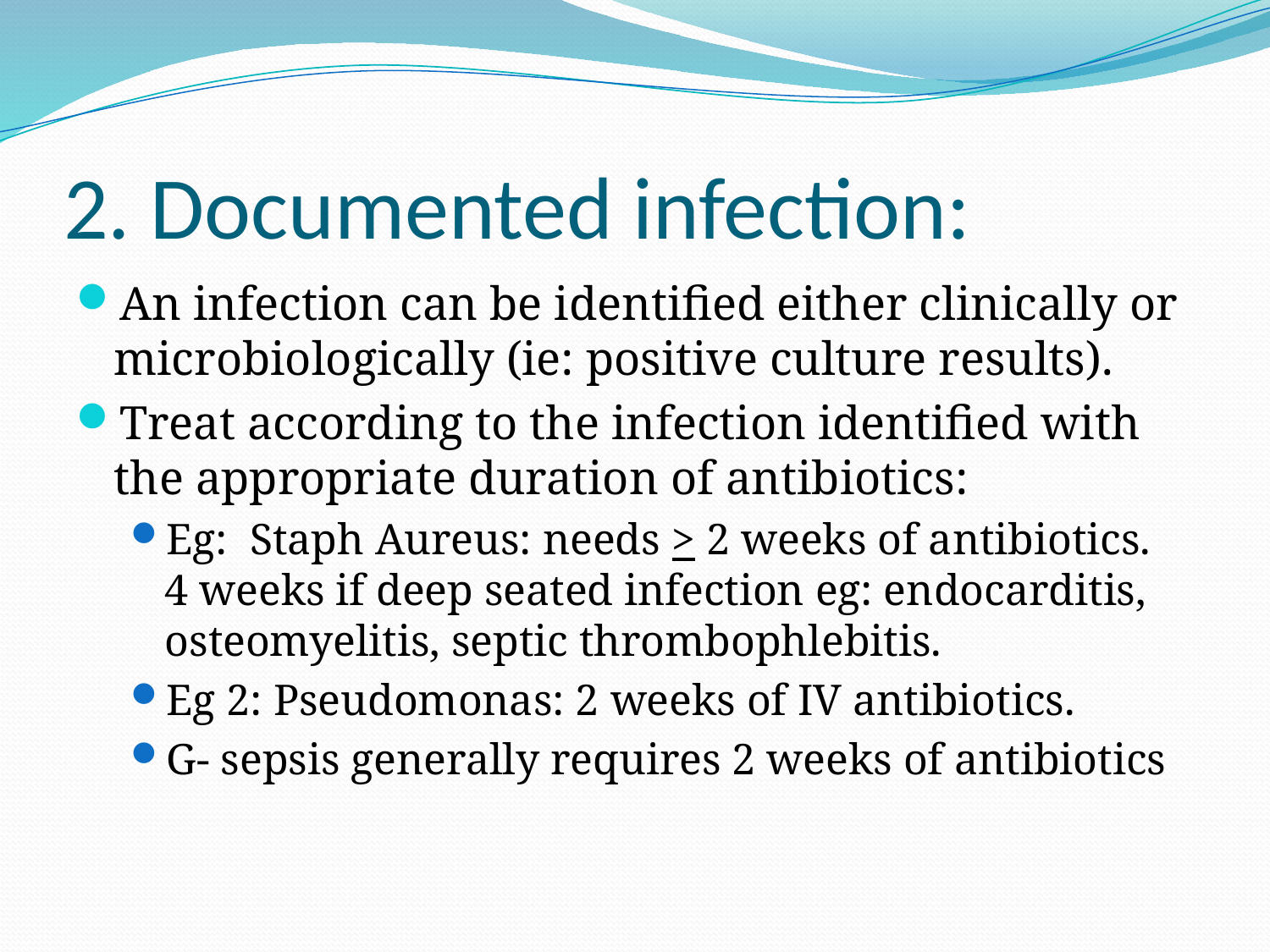

# 2. Documented infection:
An infection can be identified either clinically or microbiologically (ie: positive culture results).
Treat according to the infection identified with the appropriate duration of antibiotics:
Eg:  Staph Aureus: needs > 2 weeks of antibiotics.  4 weeks if deep seated infection eg: endocarditis, osteomyelitis, septic thrombophlebitis.
Eg 2: Pseudomonas: 2 weeks of IV antibiotics.
G- sepsis generally requires 2 weeks of antibiotics